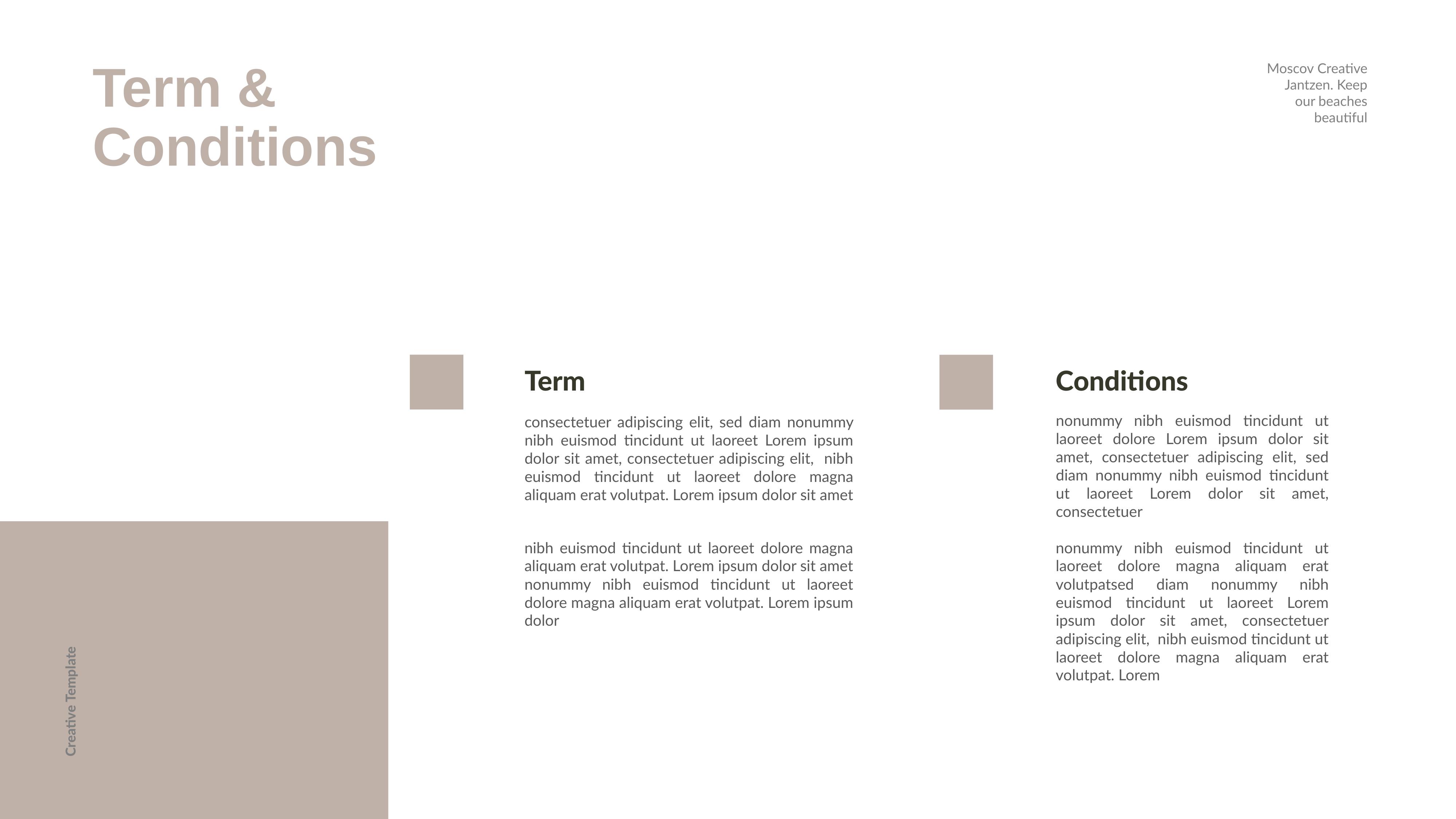

Moscov Creative
Jantzen. Keep our beaches beautiful

Term &
Conditions

Conditions
Term
nonummy nibh euismod tincidunt ut laoreet dolore Lorem ipsum dolor sit amet, consectetuer adipiscing elit, sed diam nonummy nibh euismod tincidunt ut laoreet Lorem dolor sit amet, consectetuer
consectetuer adipiscing elit, sed diam nonummy nibh euismod tincidunt ut laoreet Lorem ipsum dolor sit amet, consectetuer adipiscing elit,  nibh euismod tincidunt ut laoreet dolore magna aliquam erat volutpat. Lorem ipsum dolor sit amet

nibh euismod tincidunt ut laoreet dolore magna aliquam erat volutpat. Lorem ipsum dolor sit amet
nonummy nibh euismod tincidunt ut laoreet dolore magna aliquam erat volutpat. Lorem ipsum dolor
nonummy nibh euismod tincidunt ut laoreet dolore magna aliquam erat volutpatsed diam nonummy nibh euismod tincidunt ut laoreet Lorem ipsum dolor sit amet, consectetuer adipiscing elit,  nibh euismod tincidunt ut laoreet dolore magna aliquam erat volutpat. Lorem
Creative Template